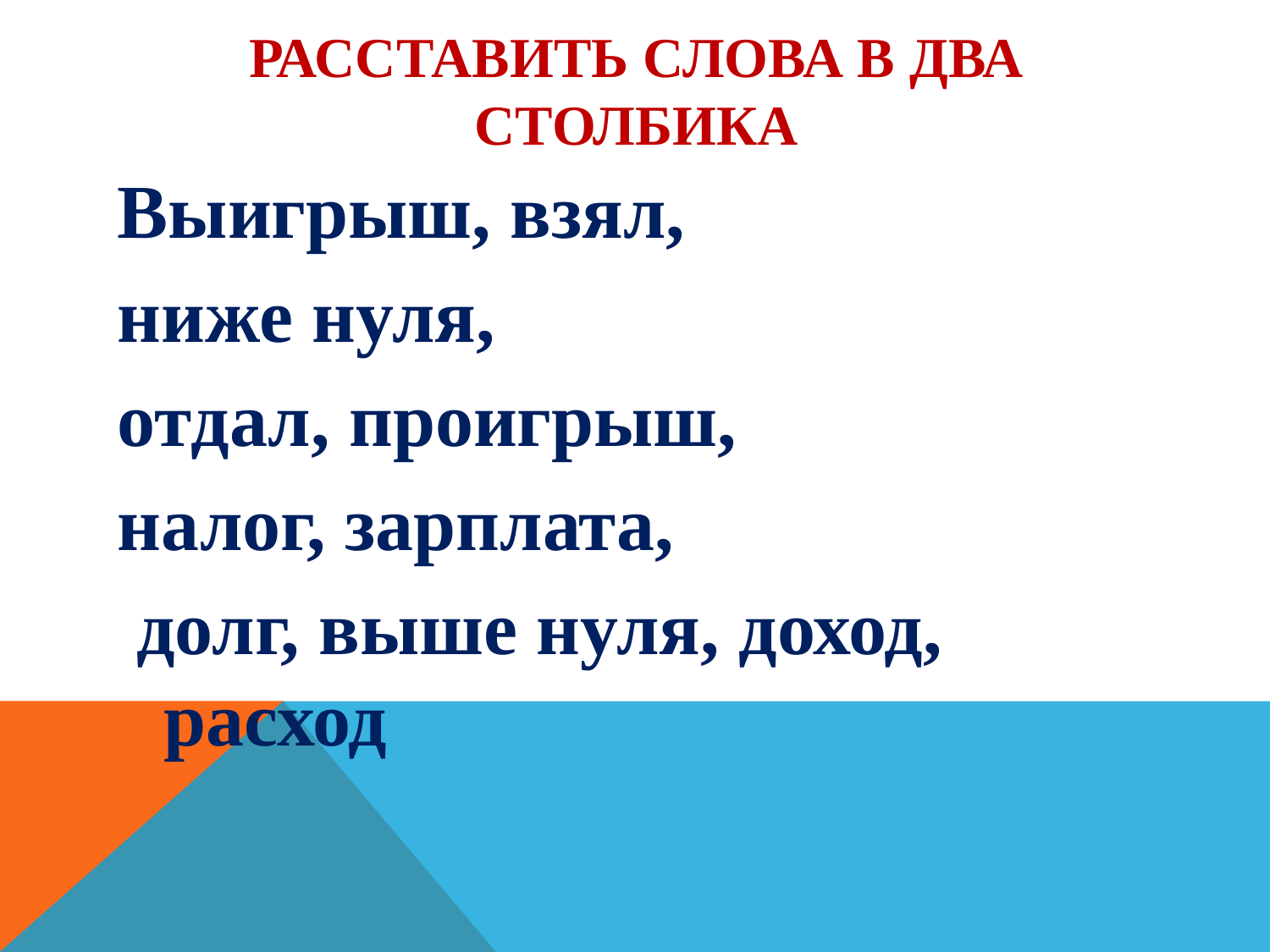

# Расставить слова в два столбика
Выигрыш, взял,
ниже нуля,
отдал, проигрыш,
налог, зарплата,
 долг, выше нуля, доход, расход